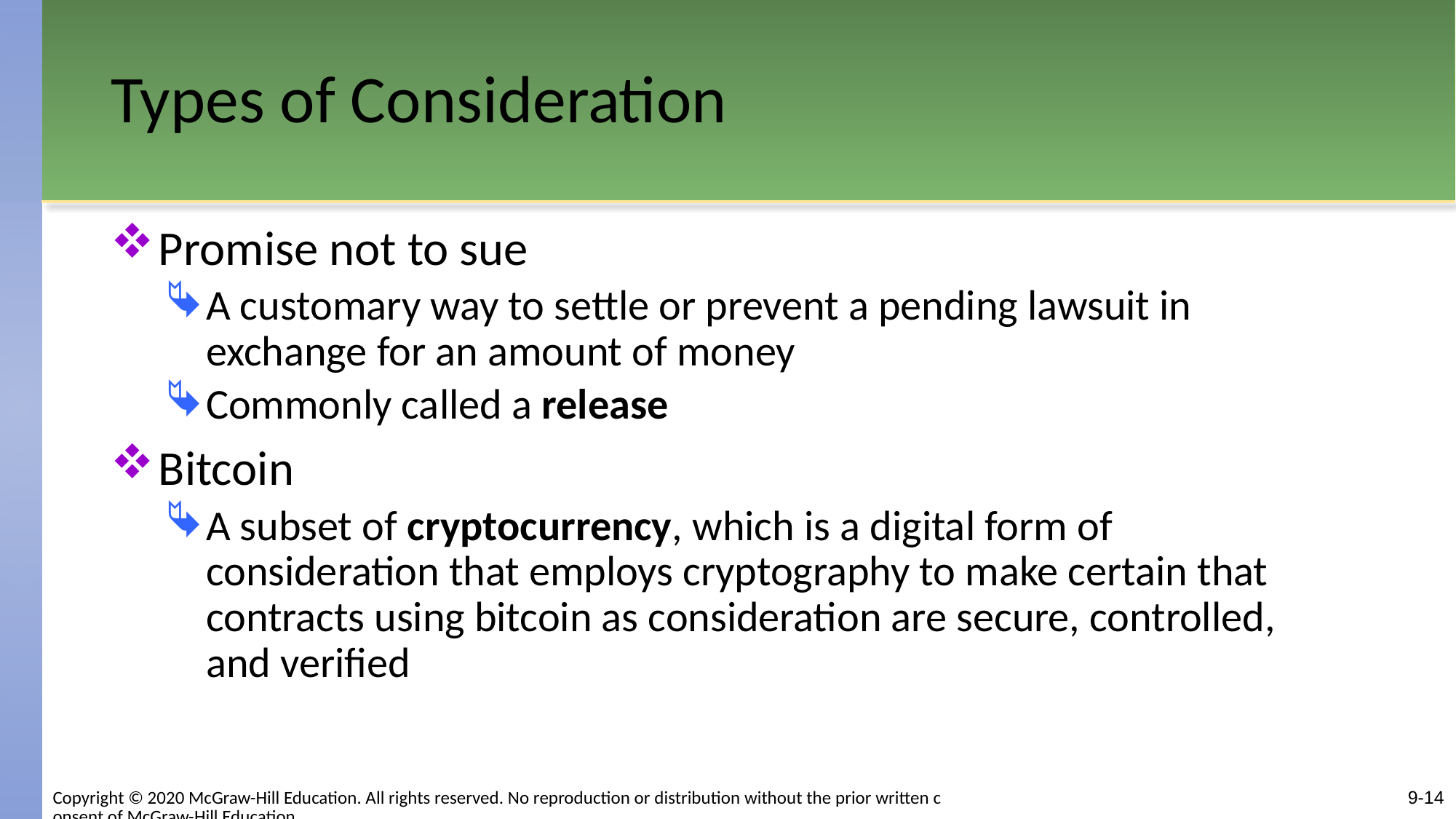

# Types of Consideration
Promise not to sue
A customary way to settle or prevent a pending lawsuit in exchange for an amount of money
Commonly called a release
Bitcoin
A subset of cryptocurrency, which is a digital form of consideration that employs cryptography to make certain that contracts using bitcoin as consideration are secure, controlled, and verified
9-14
Copyright © 2020 McGraw-Hill Education. All rights reserved. No reproduction or distribution without the prior written consent of McGraw-Hill Education.